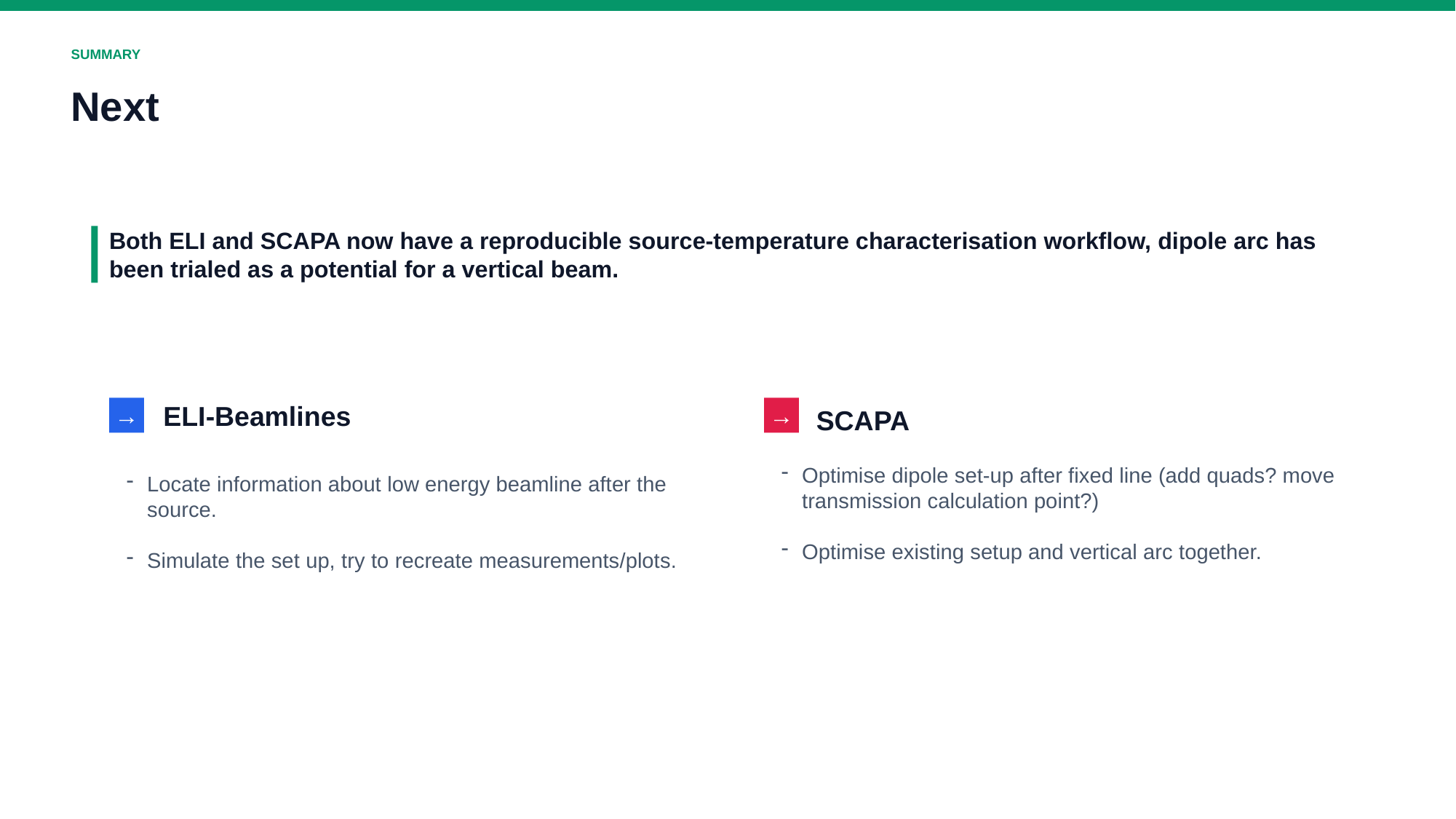

SUMMARY
Next

Both ELI and SCAPA now have a reproducible source-temperature characterisation workflow, dipole arc has been trialed as a potential for a vertical beam.
→
→
ELI-Beamlines
SCAPA
Optimise dipole set-up after fixed line (add quads? move transmission calculation point?)

Optimise existing setup and vertical arc together.

Locate information about low energy beamline after the source.

Simulate the set up, try to recreate measurements/plots.